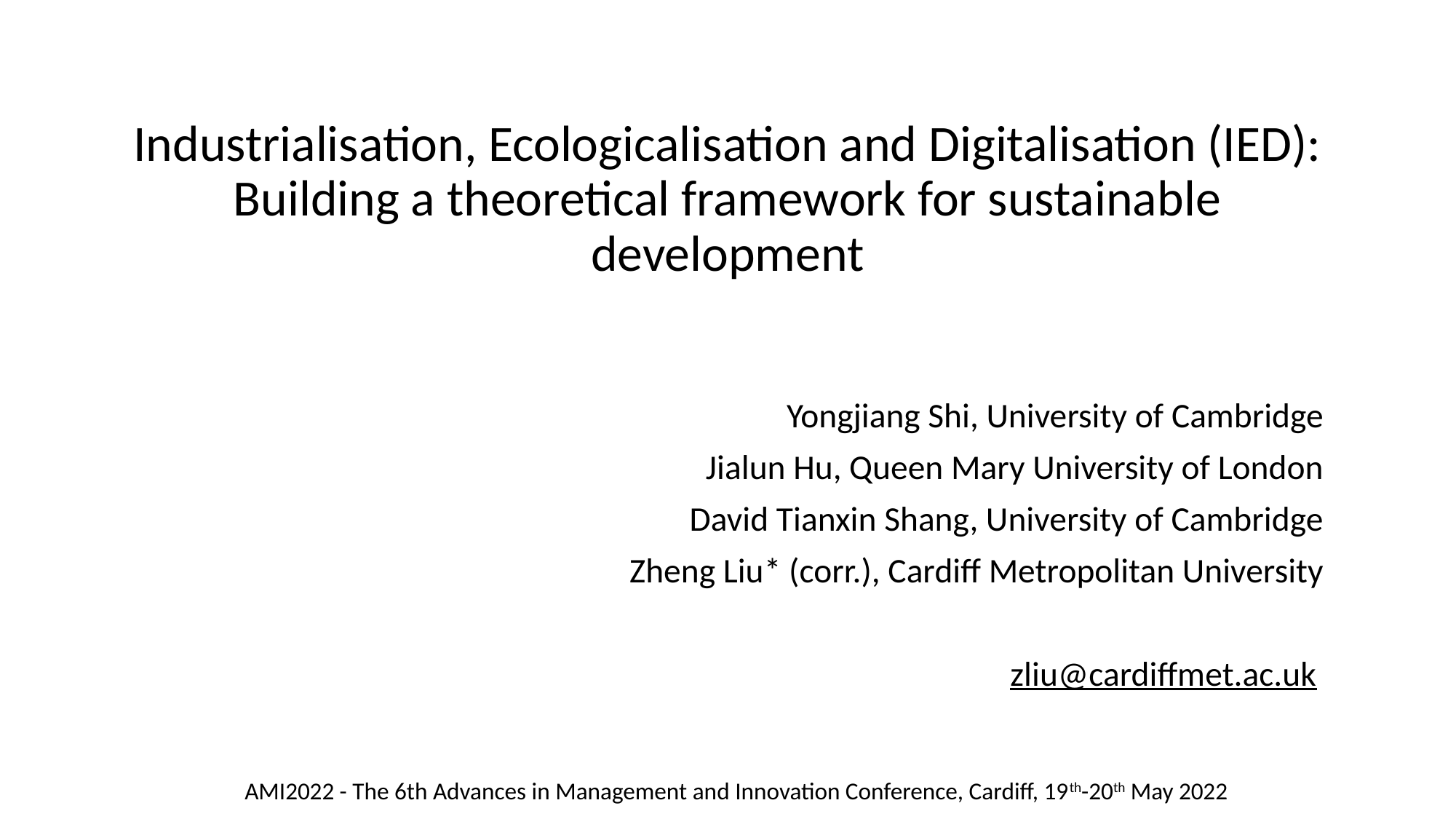

# Industrialisation, Ecologicalisation and Digitalisation (IED): Building a theoretical framework for sustainable development
Yongjiang Shi, University of Cambridge
Jialun Hu, Queen Mary University of London
David Tianxin Shang, University of Cambridge
Zheng Liu* (corr.), Cardiff Metropolitan University

zliu@cardiffmet.ac.uk

AMI2022 - The 6th Advances in Management and Innovation Conference, Cardiff, 19th-20th May 2022